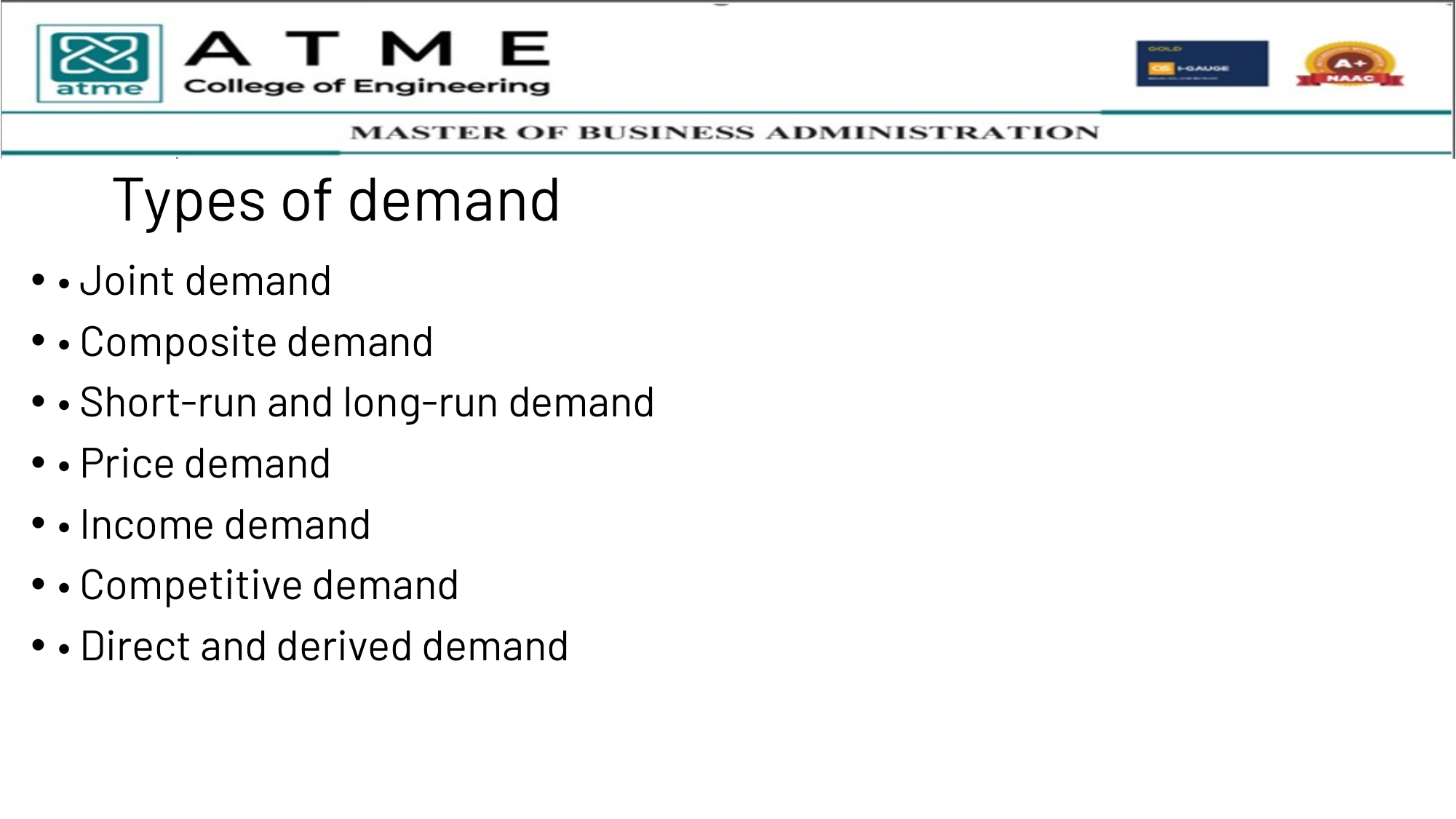

# Types of demand
• Joint demand
• Composite demand
• Short-run and long-run demand
• Price demand
• Income demand
• Competitive demand
• Direct and derived demand